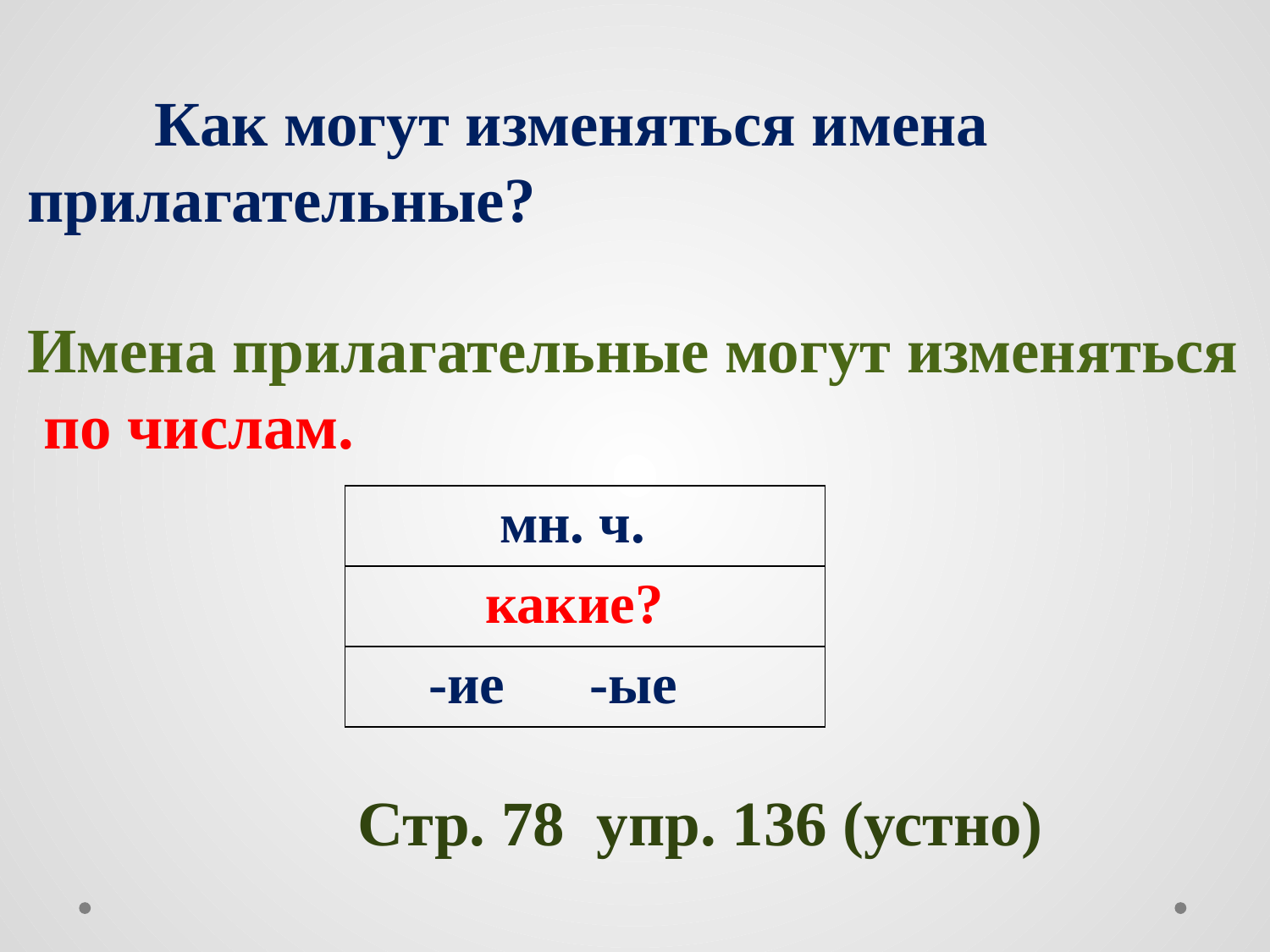

Как могут изменяться имена прилагательные?
Имена прилагательные могут изменяться   по числам.
| мн. ч. |
| --- |
| какие? |
| -ие -ые |
Стр. 78  упр. 136 (устно)